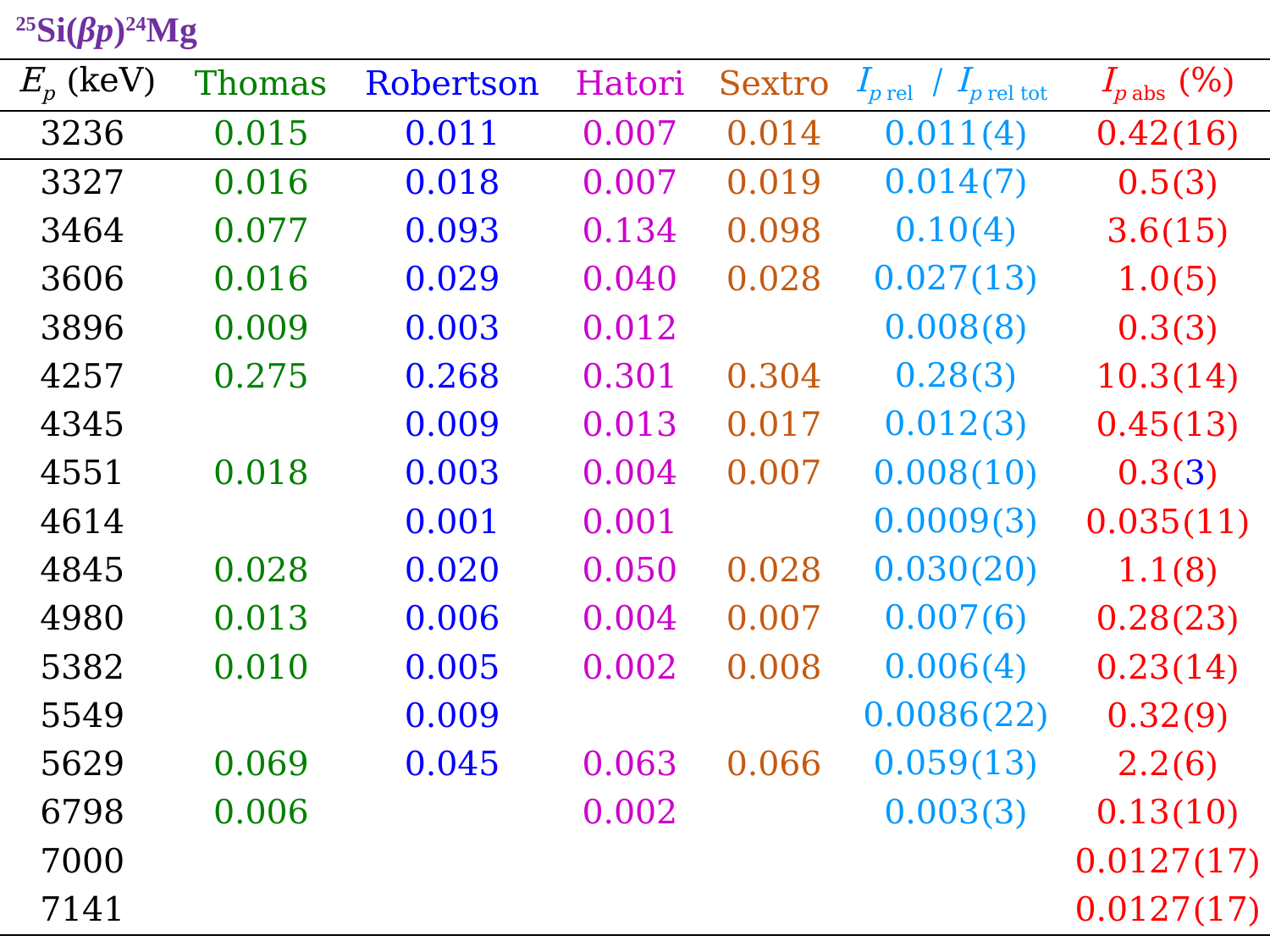

25Si(βp)24Mg
| Ep (keV) | Thomas | Robertson | Hatori | Sextro | Ip rel / Ip rel tot | Ip abs (%) |
| --- | --- | --- | --- | --- | --- | --- |
| 3236 | 0.015 | 0.011 | 0.007 | 0.014 | 0.011(4) | 0.42(16) |
| 3327 | 0.016 | 0.018 | 0.007 | 0.019 | 0.014(7) | 0.5(3) |
| 3464 | 0.077 | 0.093 | 0.134 | 0.098 | 0.10(4) | 3.6(15) |
| 3606 | 0.016 | 0.029 | 0.040 | 0.028 | 0.027(13) | 1.0(5) |
| 3896 | 0.009 | 0.003 | 0.012 |  | 0.008(8) | 0.3(3) |
| 4257 | 0.275 | 0.268 | 0.301 | 0.304 | 0.28(3) | 10.3(14) |
| 4345 |  | 0.009 | 0.013 | 0.017 | 0.012(3) | 0.45(13) |
| 4551 | 0.018 | 0.003 | 0.004 | 0.007 | 0.008(10) | 0.3(3) |
| 4614 |  | 0.001 | 0.001 |  | 0.0009(3) | 0.035(11) |
| 4845 | 0.028 | 0.020 | 0.050 | 0.028 | 0.030(20) | 1.1(8) |
| 4980 | 0.013 | 0.006 | 0.004 | 0.007 | 0.007(6) | 0.28(23) |
| 5382 | 0.010 | 0.005 | 0.002 | 0.008 | 0.006(4) | 0.23(14) |
| 5549 |  | 0.009 |  |  | 0.0086(22) | 0.32(9) |
| 5629 | 0.069 | 0.045 | 0.063 | 0.066 | 0.059(13) | 2.2(6) |
| 6798 | 0.006 |  | 0.002 |  | 0.003(3) | 0.13(10) |
| 7000 |  |  |  |  |  | 0.0127(17) |
| 7141 |  |  |  |  |  | 0.0127(17) |